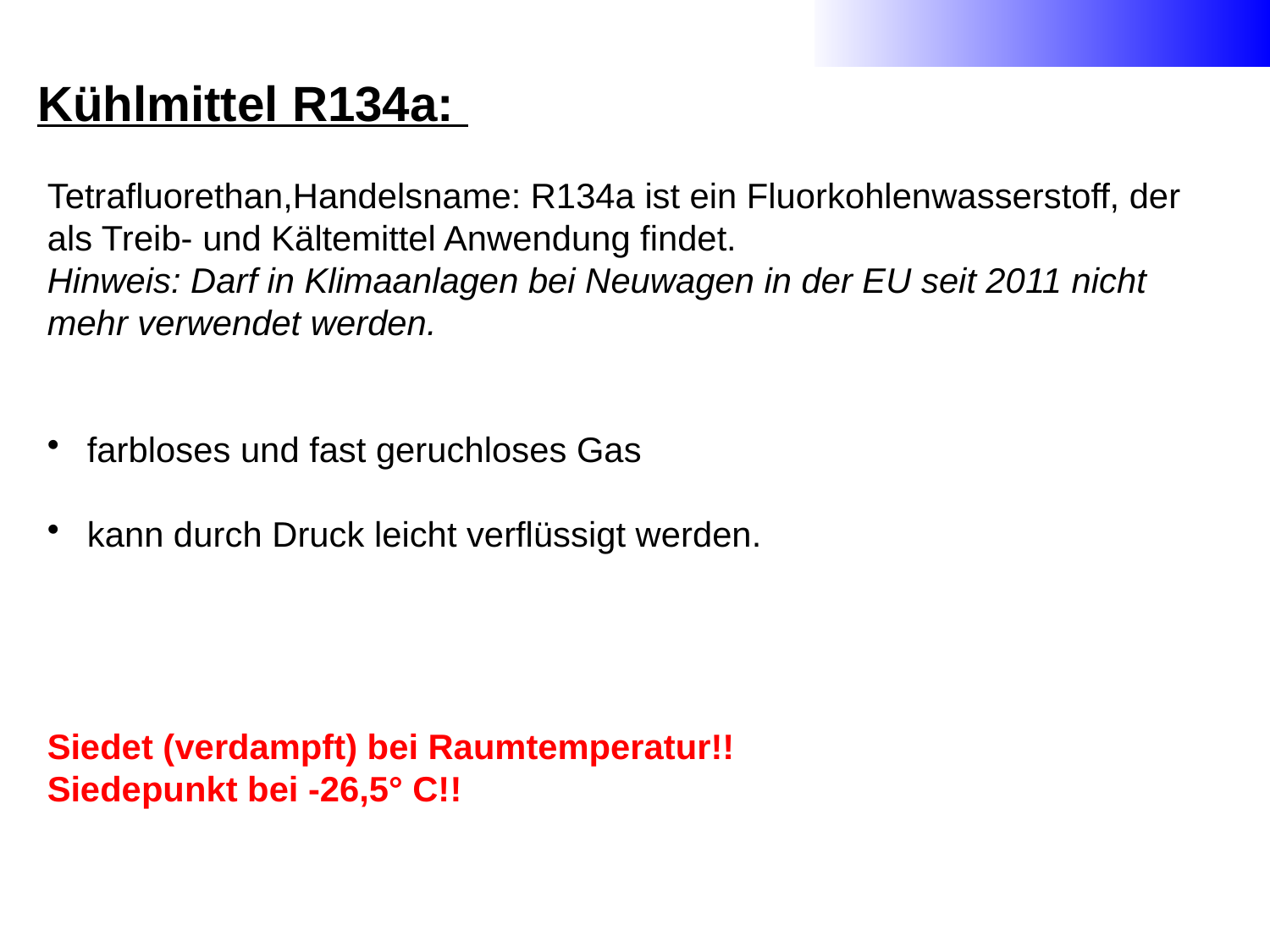

Kühlmittel R134a:

Tetrafluorethan,Handelsname: R134a ist ein Fluorkohlenwasserstoff, der als Treib- und Kältemittel Anwendung findet.
Hinweis: Darf in Klimaanlagen bei Neuwagen in der EU seit 2011 nicht mehr verwendet werden.

 farbloses und fast geruchloses Gas

 kann durch Druck leicht verflüssigt werden.

Siedet (verdampft) bei Raumtemperatur!!
Siedepunkt bei -26,5° C!!